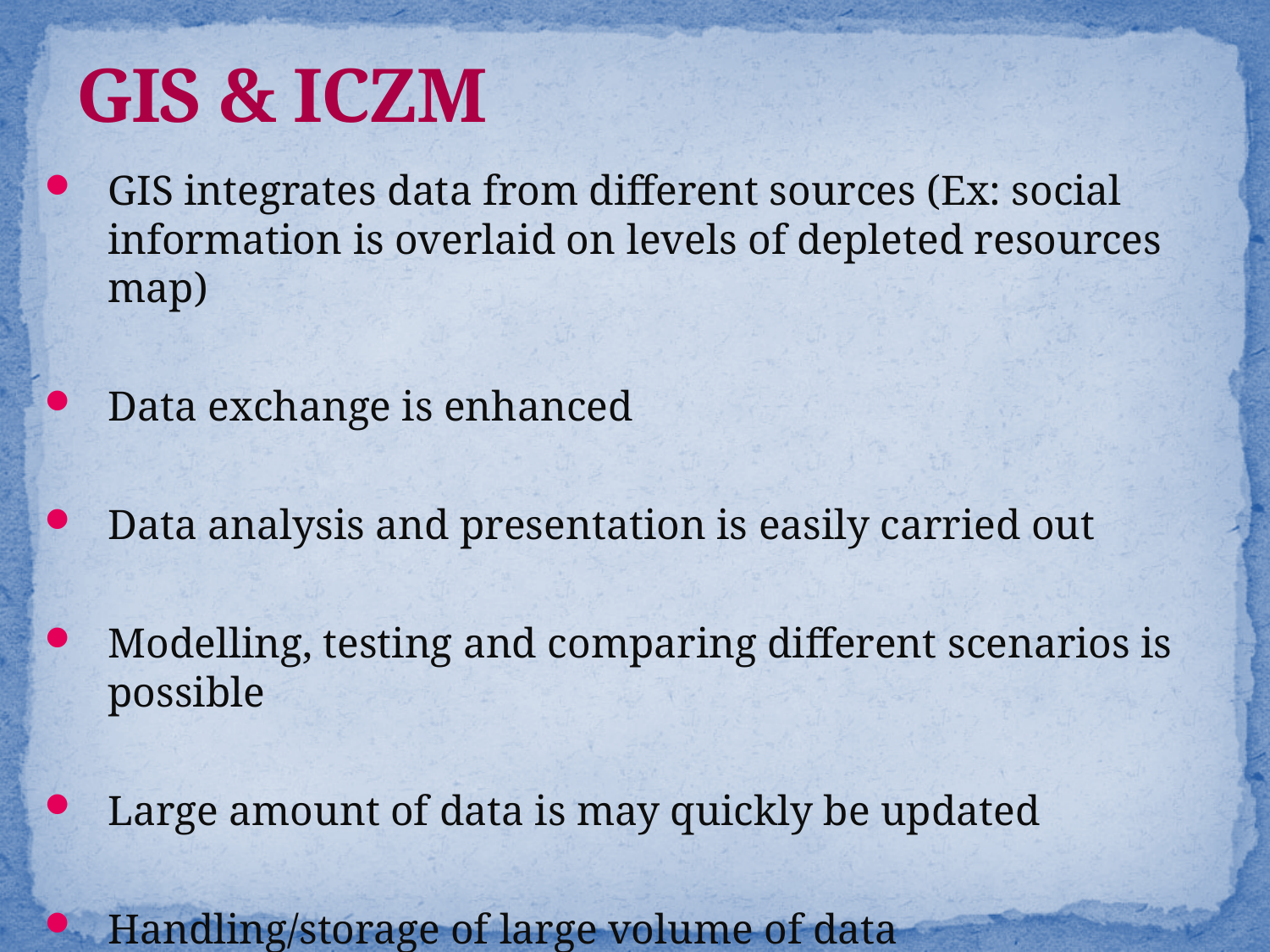

GIS & ICZM
GIS integrates data from different sources (Ex: social information is overlaid on levels of depleted resources map)

Data exchange is enhanced

Data analysis and presentation is easily carried out

Modelling, testing and comparing different scenarios is possible

Large amount of data is may quickly be updated

Handling/storage of large volume of data